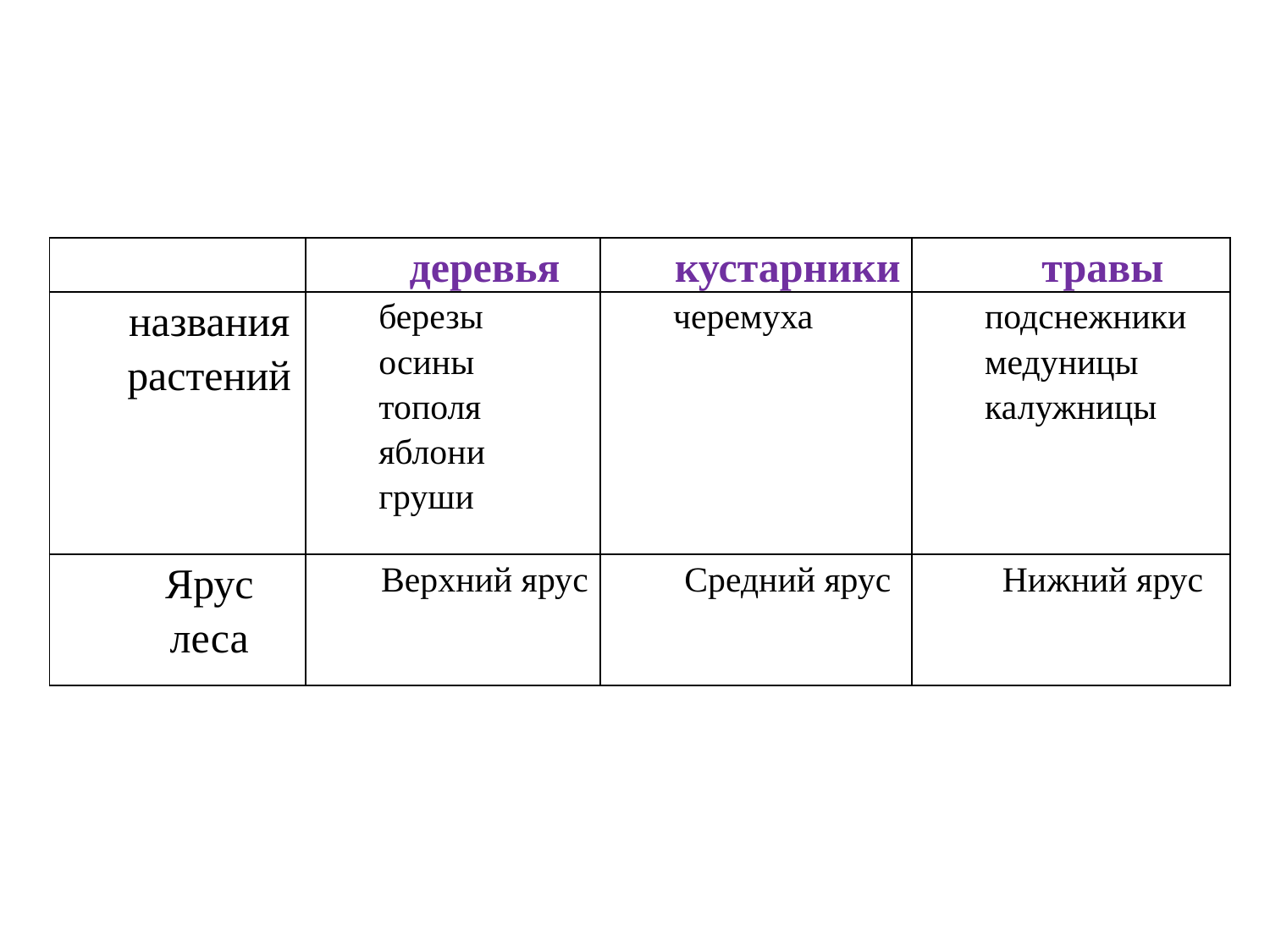

|  | деревья | кустарники | травы |
| --- | --- | --- | --- |
| названия растений | березы осины тополя яблони груши | черемуха | подснежники медуницы калужницы |
| Ярус леса | Верхний ярус | Средний ярус | Нижний ярус |